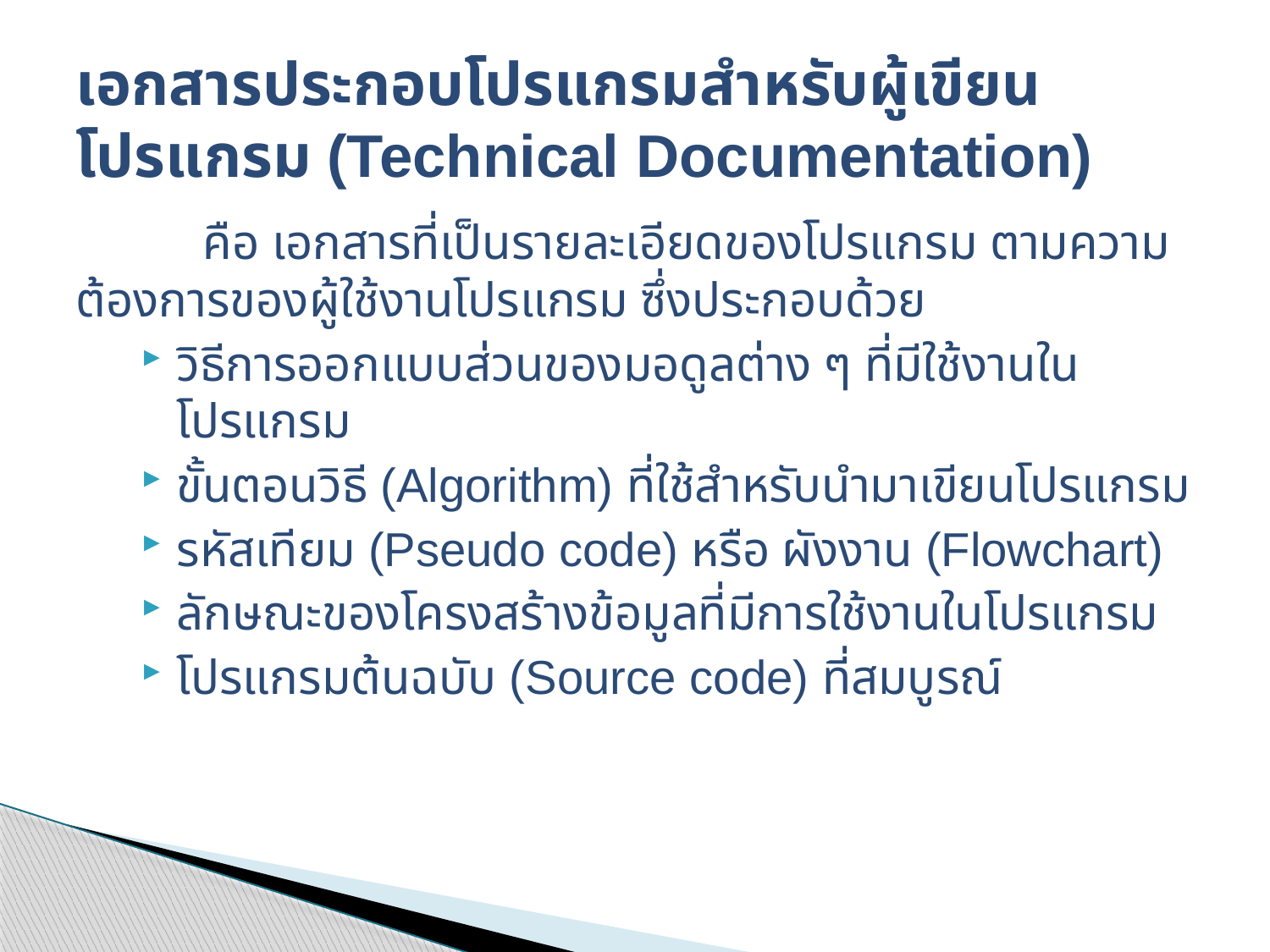

# เอกสารประกอบโปรแกรมสำหรับผู้เขียนโปรแกรม (Technical Documentation)
	คือ เอกสารที่เป็นรายละเอียดของโปรแกรม ตามความต้องการของผู้ใช้งานโปรแกรม ซึ่งประกอบด้วย
วิธีการออกแบบส่วนของมอดูลต่าง ๆ ที่มีใช้งานในโปรแกรม
ขั้นตอนวิธี (Algorithm) ที่ใช้สำหรับนำมาเขียนโปรแกรม
รหัสเทียม (Pseudo code) หรือ ผังงาน (Flowchart)
ลักษณะของโครงสร้างข้อมูลที่มีการใช้งานในโปรแกรม
โปรแกรมต้นฉบับ (Source code) ที่สมบูรณ์